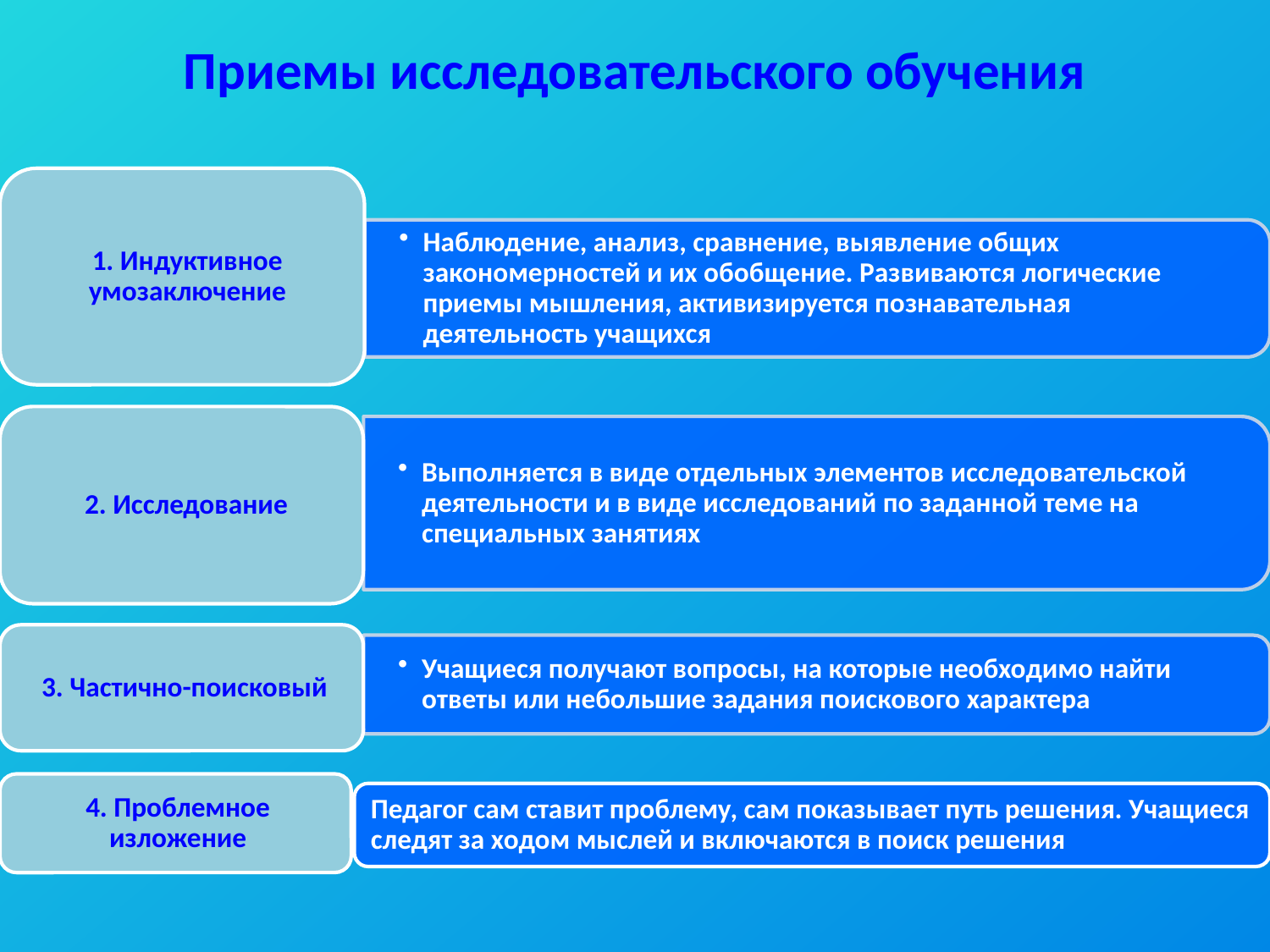

# Приемы исследовательского обучения
Наблюдение, анализ, сравнение, выявление общих закономерностей и их обобщение. Развиваются логические приемы мышления, активизируется познавательная деятельность учащихся
1. Индуктивное умозаключение
Выполняется в виде отдельных элементов исследовательской деятельности и в виде исследований по заданной теме на специальных занятиях
2. Исследование
Учащиеся получают вопросы, на которые необходимо найти ответы или небольшие задания поискового характера
3. Частично-поисковый
4. Проблемное изложение
Педагог сам ставит проблему, сам показывает путь решения. Учащиеся следят за ходом мыслей и включаются в поиск решения